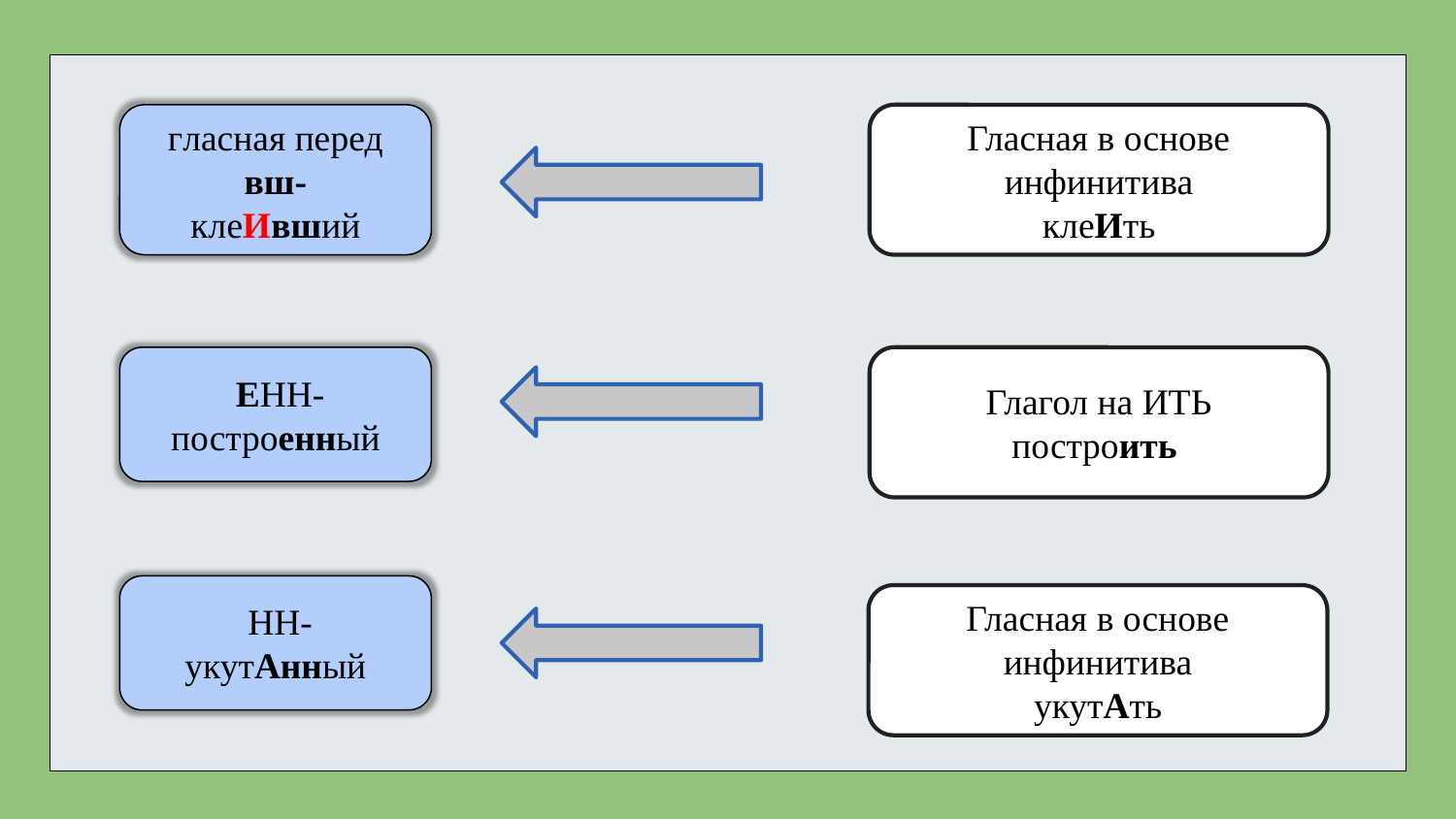

Гласная в основе инфинитива
клеИть
гласная перед вш-
клеИвший

 ЕНН-
построенный
Глагол на ИТЬ
построить

 НН-
укутАнный
Гласная в основе инфинитива
укутАть